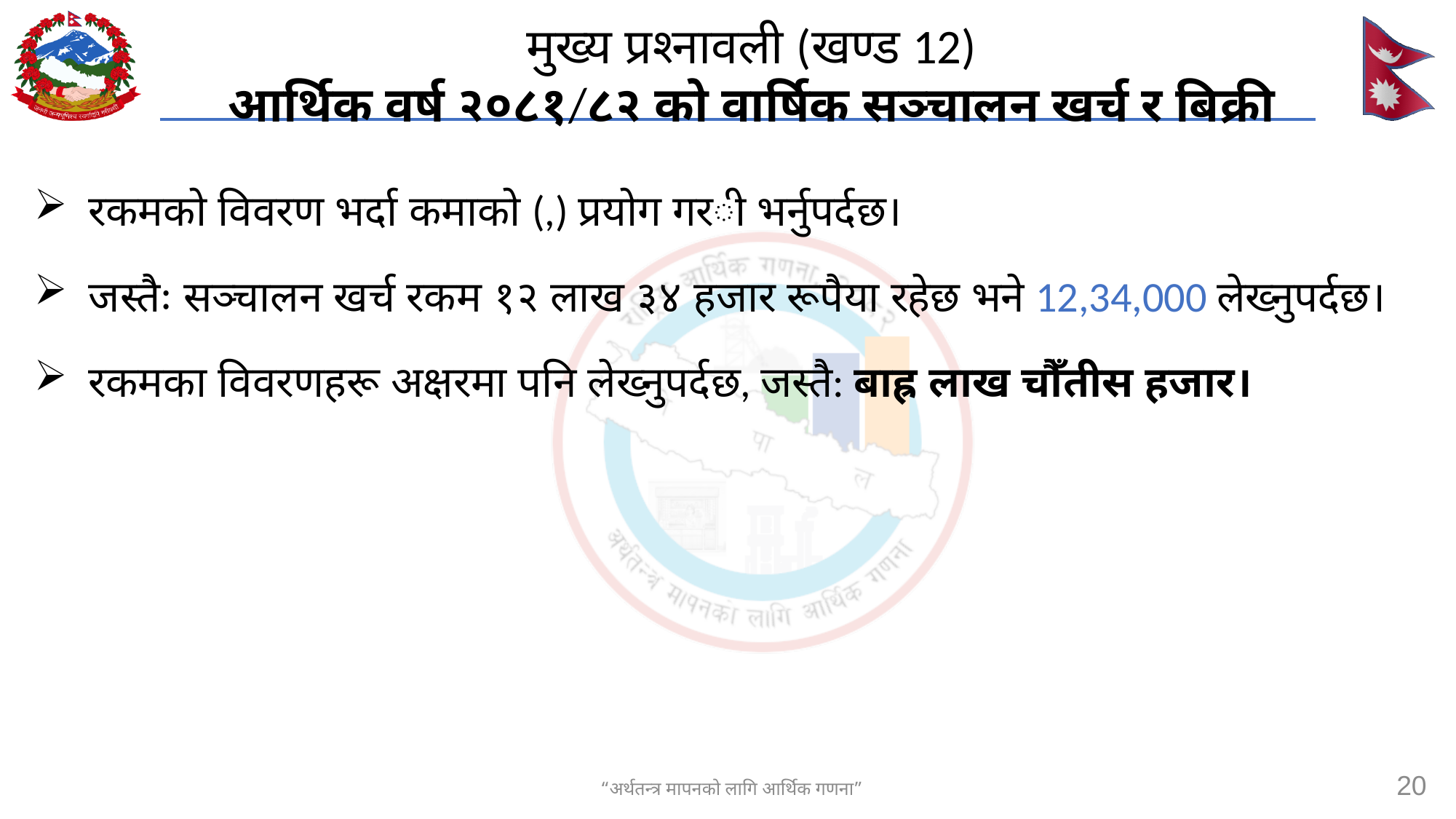

# मुख्य प्रश्नावली (खण्ड 12) आर्थिक वर्ष २०८१/८२ को वार्षिक सञ्चालन खर्च र बिक्री
रकमको विवरण भर्दा कमाको (,) प्रयोग गरी भर्नुपर्दछ।
जस्तैः सञ्चालन खर्च रकम १२ लाख ३४ हजार रूपैया रहेछ भने 12,34,000 लेख्नुपर्दछ।
रकमका विवरणहरू अक्षरमा पनि लेख्नुपर्दछ, जस्तै: बाह्र लाख चौँतीस हजार।
20
“अर्थतन्त्र मापनको लागि आर्थिक गणना”